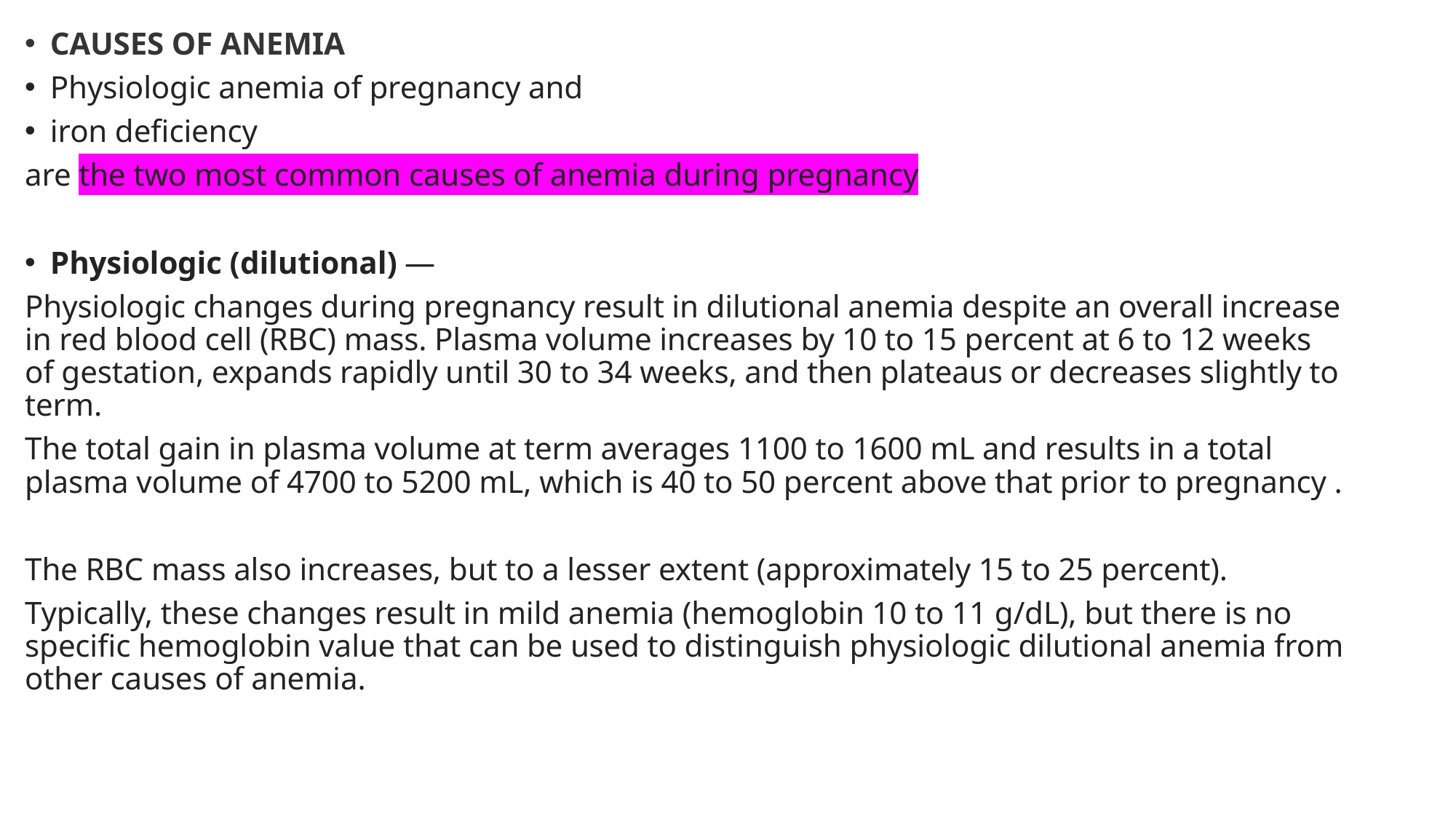

CAUSES OF ANEMIA
Physiologic anemia of pregnancy and
iron deficiency
are the two most common causes of anemia during pregnancy

Physiologic (dilutional) —
Physiologic changes during pregnancy result in dilutional anemia despite an overall increase in red blood cell (RBC) mass. Plasma volume increases by 10 to 15 percent at 6 to 12 weeks of gestation, expands rapidly until 30 to 34 weeks, and then plateaus or decreases slightly to term.
The total gain in plasma volume at term averages 1100 to 1600 mL and results in a total plasma volume of 4700 to 5200 mL, which is 40 to 50 percent above that prior to pregnancy .

The RBC mass also increases, but to a lesser extent (approximately 15 to 25 percent).
Typically, these changes result in mild anemia (hemoglobin 10 to 11 g/dL), but there is no specific hemoglobin value that can be used to distinguish physiologic dilutional anemia from other causes of anemia.